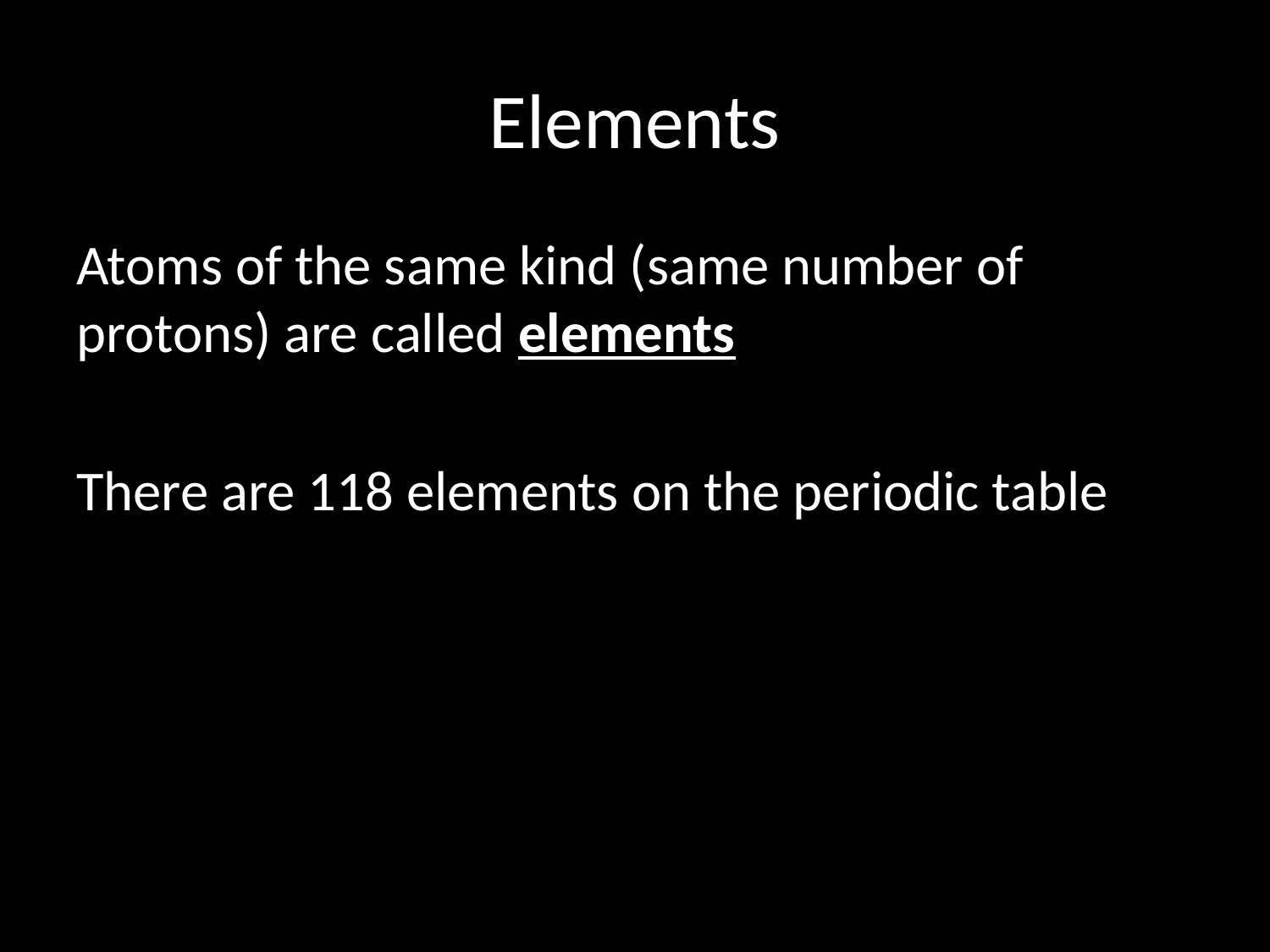

# Elements
Atoms of the same kind (same number of protons) are called elements

There are 118 elements on the periodic table